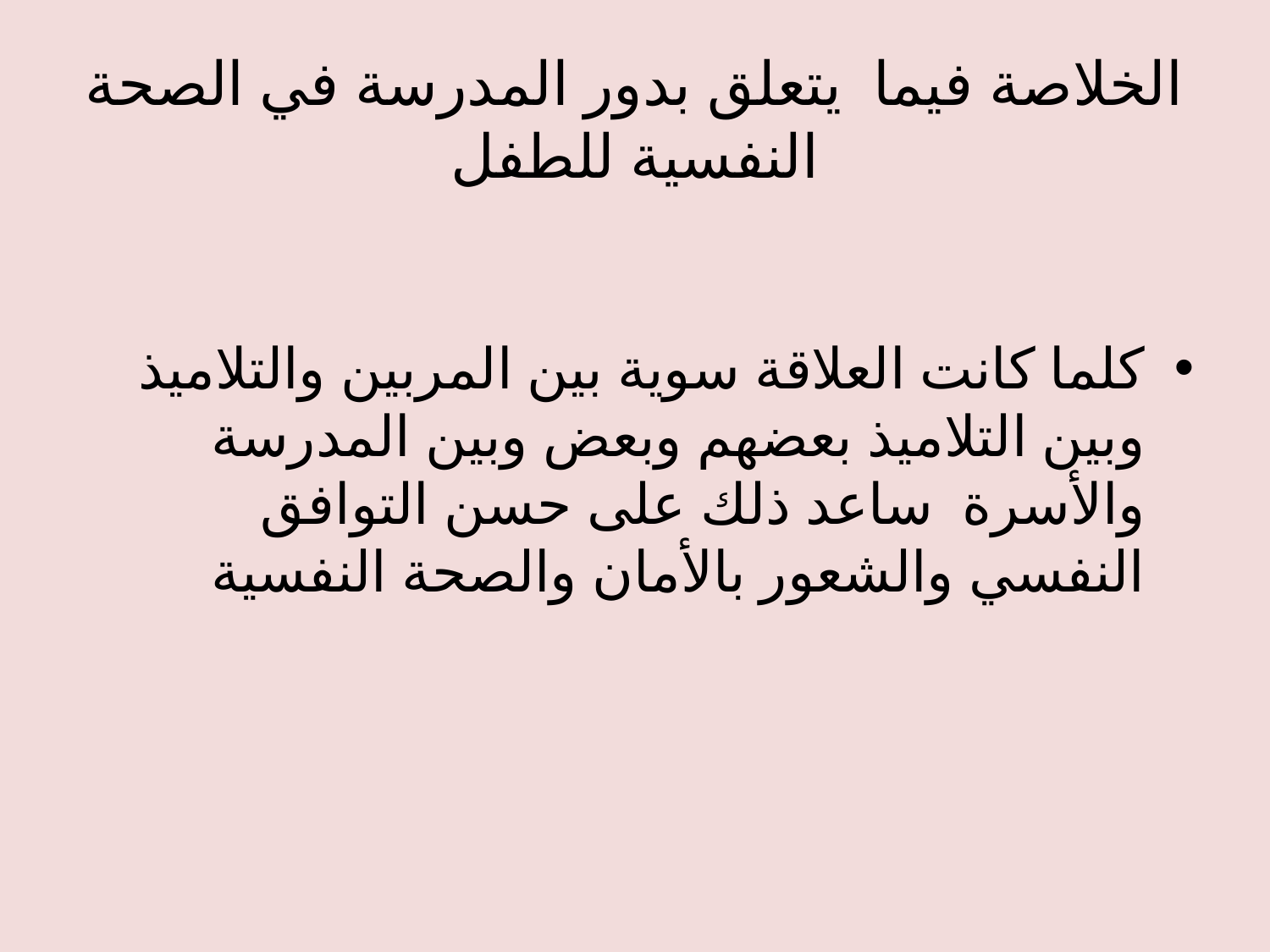

# الخلاصة فيما  يتعلق بدور المدرسة في الصحة النفسية للطفل
كلما كانت العلاقة سوية بين المربين والتلاميذ وبين التلاميذ بعضهم وبعض وبين المدرسة والأسرة  ساعد ذلك على حسن التوافق النفسي والشعور بالأمان والصحة النفسية